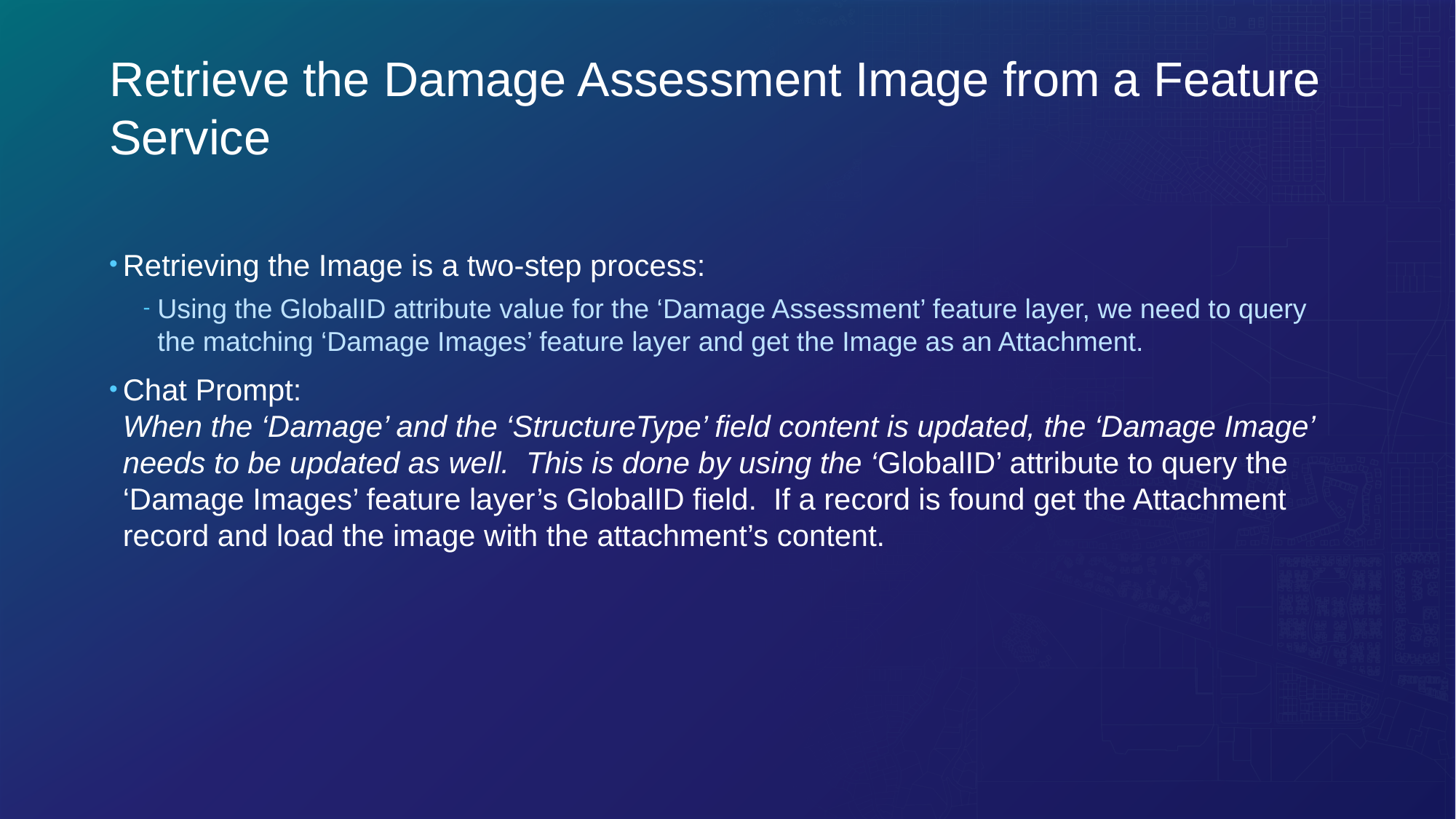

# Retrieve the Damage Assessment Image from a Feature Service
Retrieving the Image is a two-step process:
Using the GlobalID attribute value for the ‘Damage Assessment’ feature layer, we need to query the matching ‘Damage Images’ feature layer and get the Image as an Attachment.
Chat Prompt:
When the ‘Damage’ and the ‘StructureType’ field content is updated, the ‘Damage Image’ needs to be updated as well.  This is done by using the ‘GlobalID’ attribute to query the  ‘Damage Images’ feature layer’s GlobalID field.  If a record is found get the Attachment record and load the image with the attachment’s content.